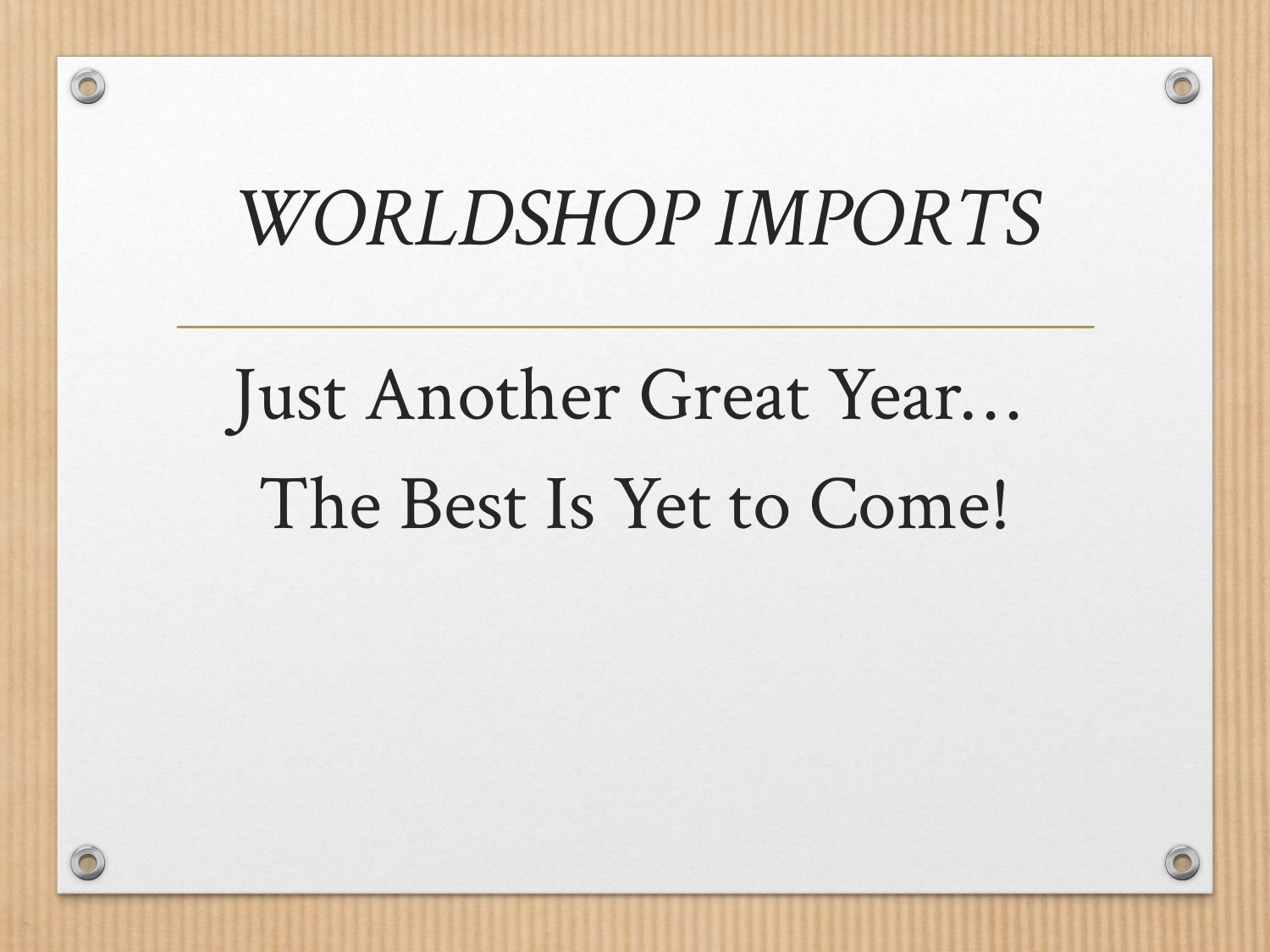

# WORLDSHOP IMPORTS
Just Another Great Year…
The Best Is Yet to Come!